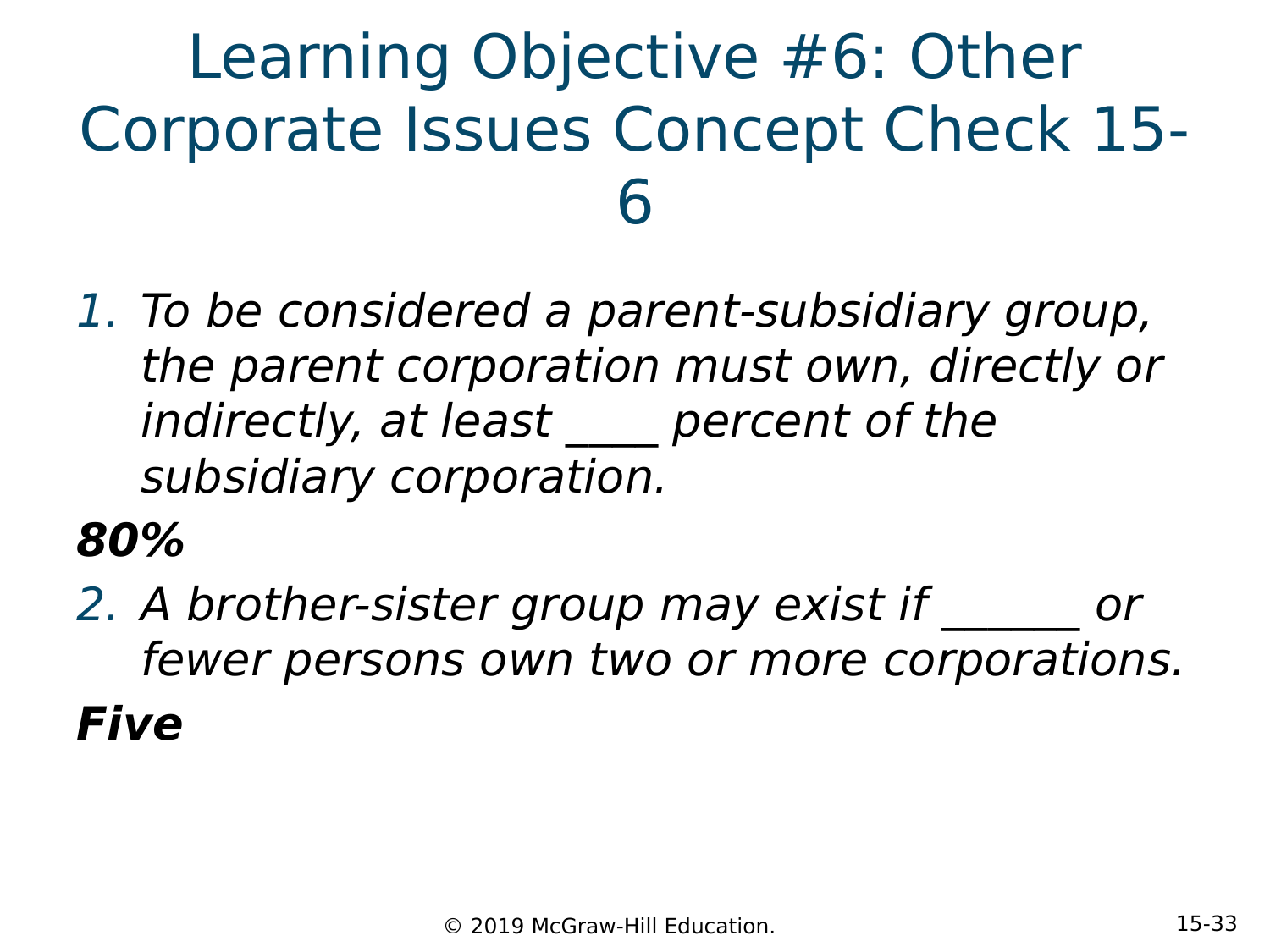

# Learning Objective #6: Other Corporate Issues Concept Check 15-6
To be considered a parent-subsidiary group, the parent corporation must own, directly or indirectly, at least ____ percent of the subsidiary corporation.
80%
A brother-sister group may exist if ______ or fewer persons own two or more corporations.
Five